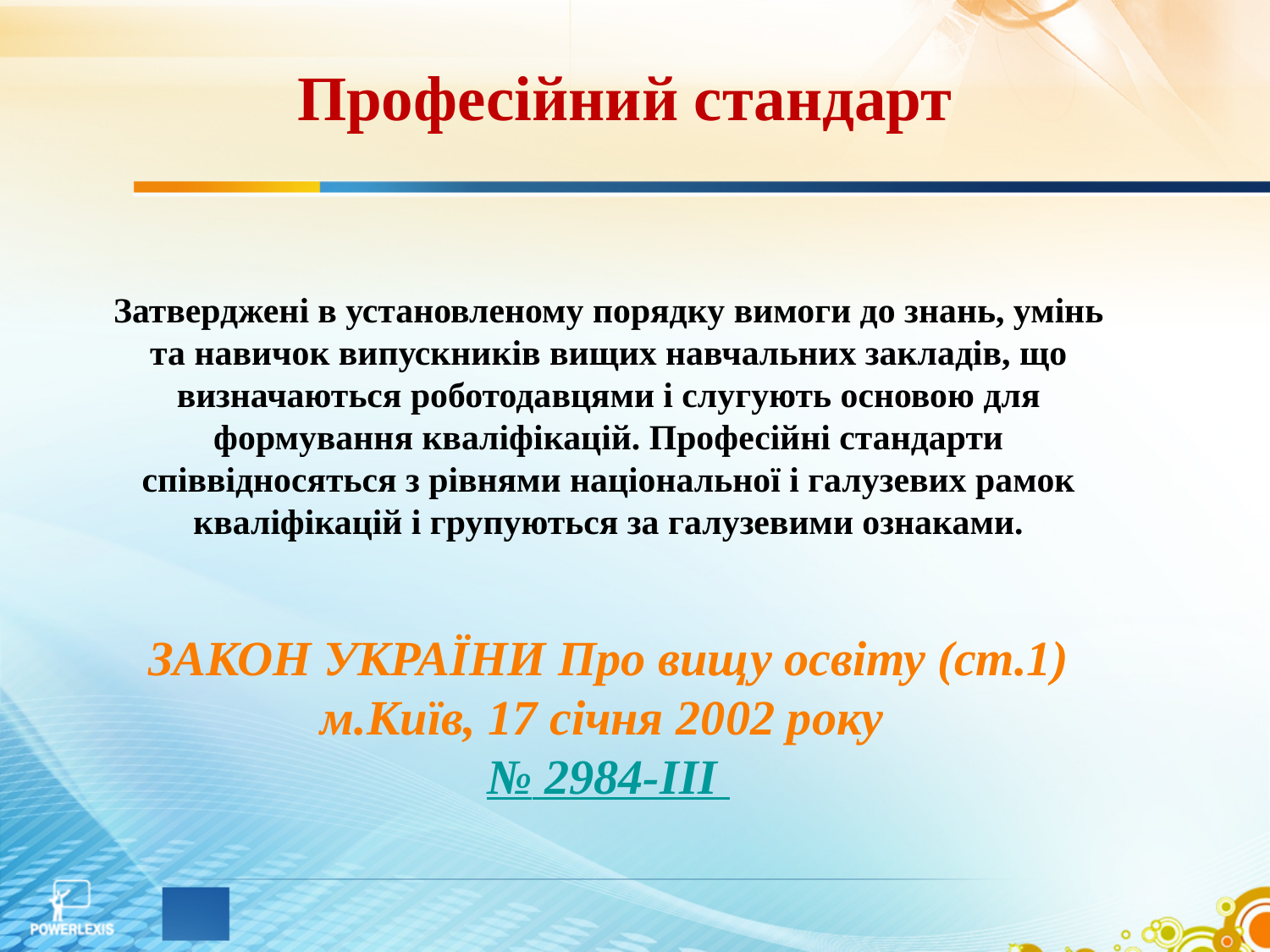

# Професійний стандарт

Затверджені в установленому порядку вимоги до знань, умінь та навичок випускників вищих навчальних закладів, що визначаються роботодавцями і слугують основою для формування кваліфікацій. Професійні стандарти співвідносяться з рівнями національної і галузевих рамок кваліфікацій і групуються за галузевими ознаками.

ЗАКОН УКРАЇНИ Про вищу освіту (ст.1) м.Київ, 17 січня 2002 року
№ 2984-ІІІ